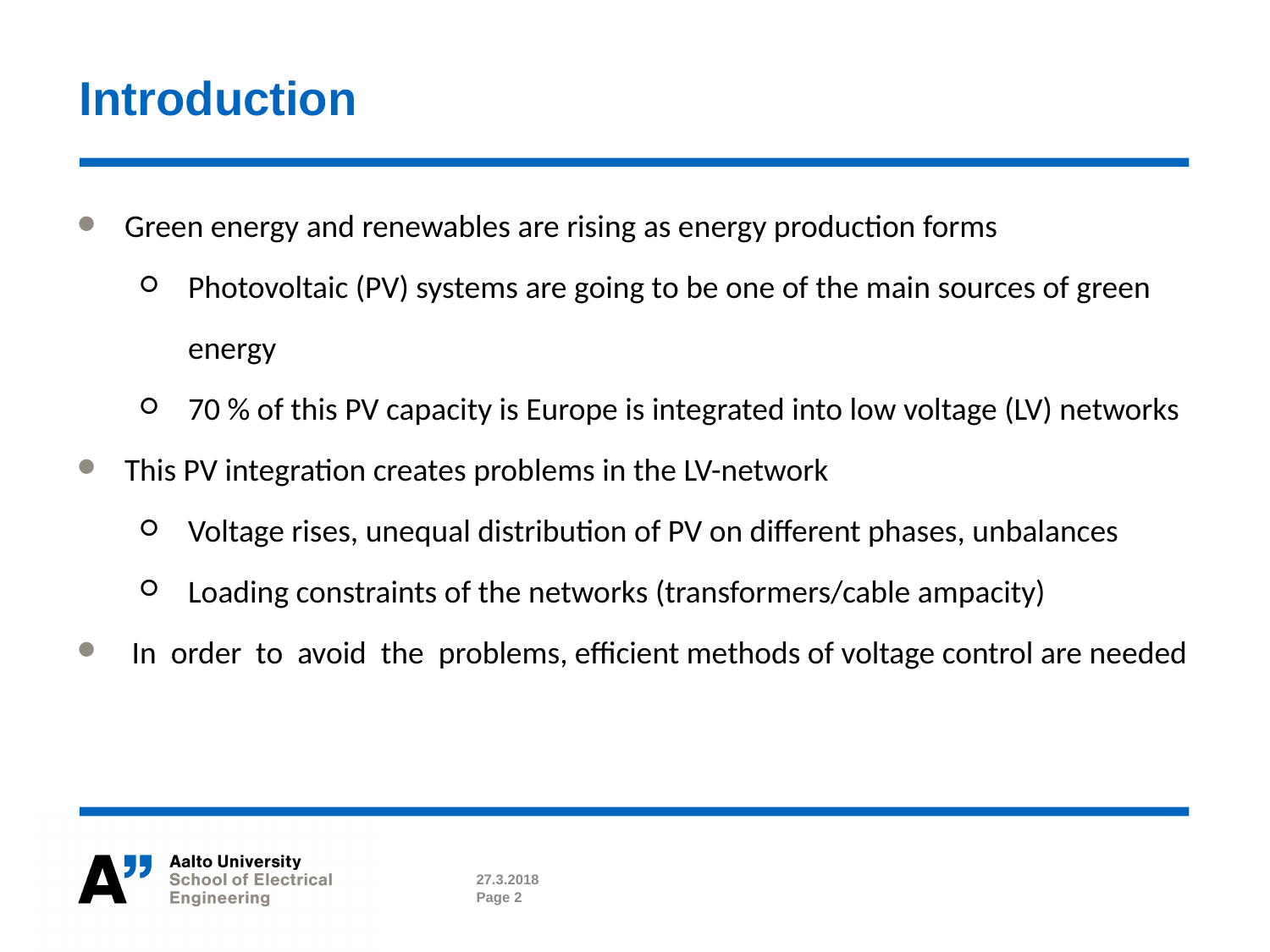

# Introduction
Green energy and renewables are rising as energy production forms
Photovoltaic (PV) systems are going to be one of the main sources of green energy
70 % of this PV capacity is Europe is integrated into low voltage (LV) networks
This PV integration creates problems in the LV-network
Voltage rises, unequal distribution of PV on different phases, unbalances
Loading constraints of the networks (transformers/cable ampacity)
 In  order  to  avoid  the  problems, efficient methods of voltage control are needed

27.3.2018
Page 2